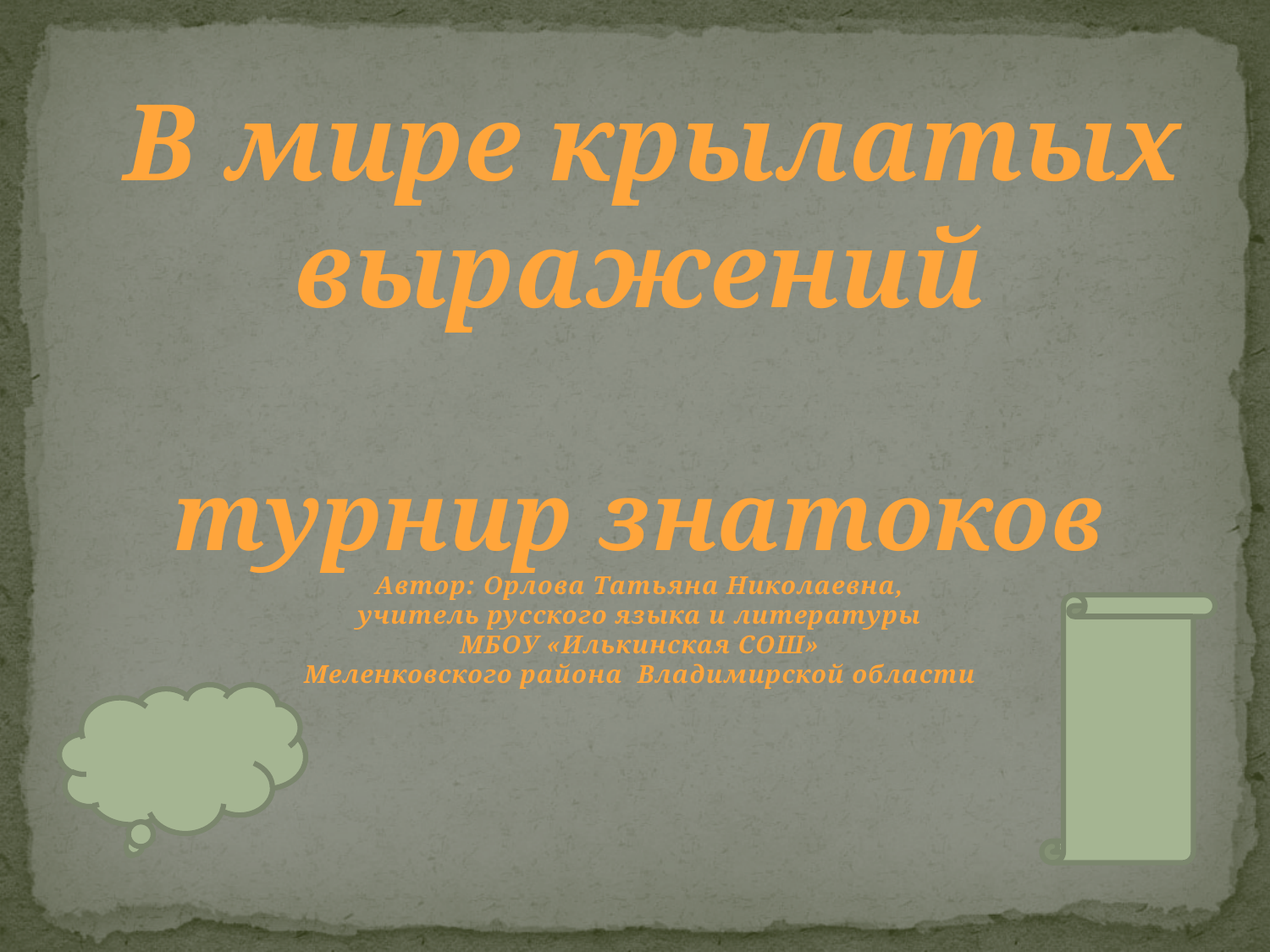

# В мире крылатых выражений турнир знатоков Автор: Орлова Татьяна Николаевна, учитель русского языка и литературы МБОУ «Илькинская СОШ» Меленковского района  Владимирской области